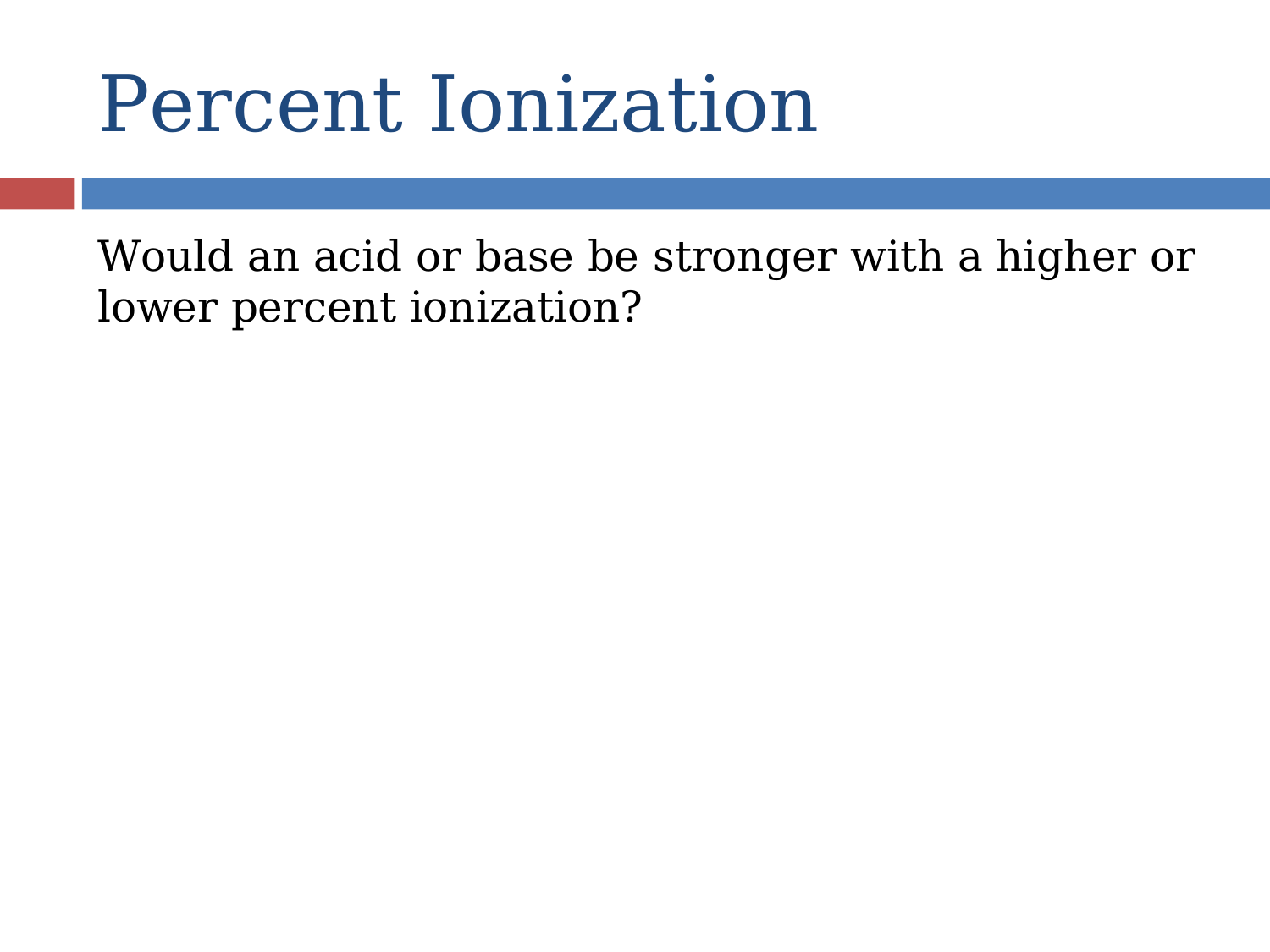

# Percent Ionization
Would an acid or base be stronger with a higher or lower percent ionization?